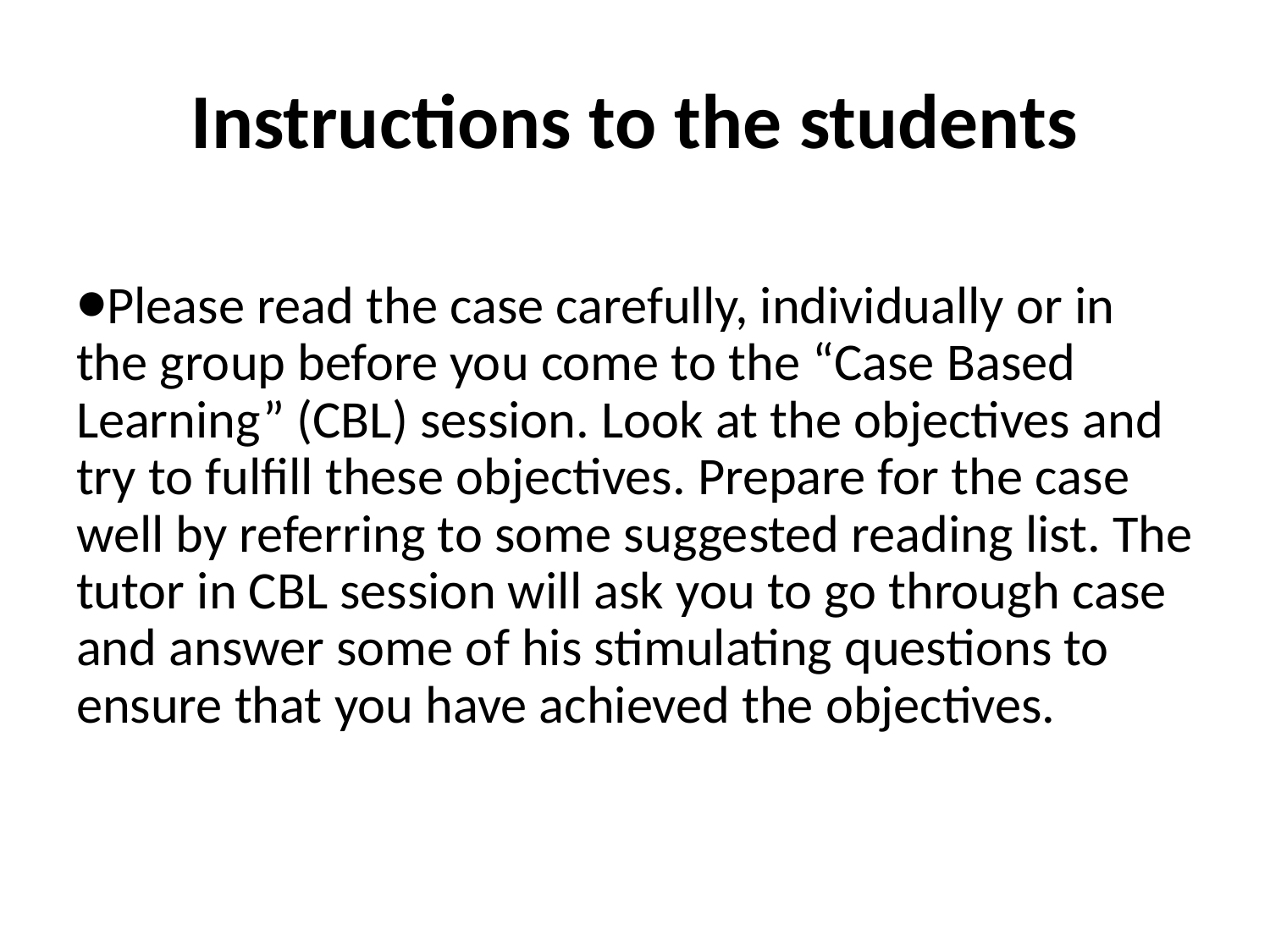

# Instructions to the students

Please read the case carefully, individually or in the group before you come to the “Case Based Learning” (CBL) session. Look at the objectives and try to fulfill these objectives. Prepare for the case well by referring to some suggested reading list. The tutor in CBL session will ask you to go through case and answer some of his stimulating questions to ensure that you have achieved the objectives.